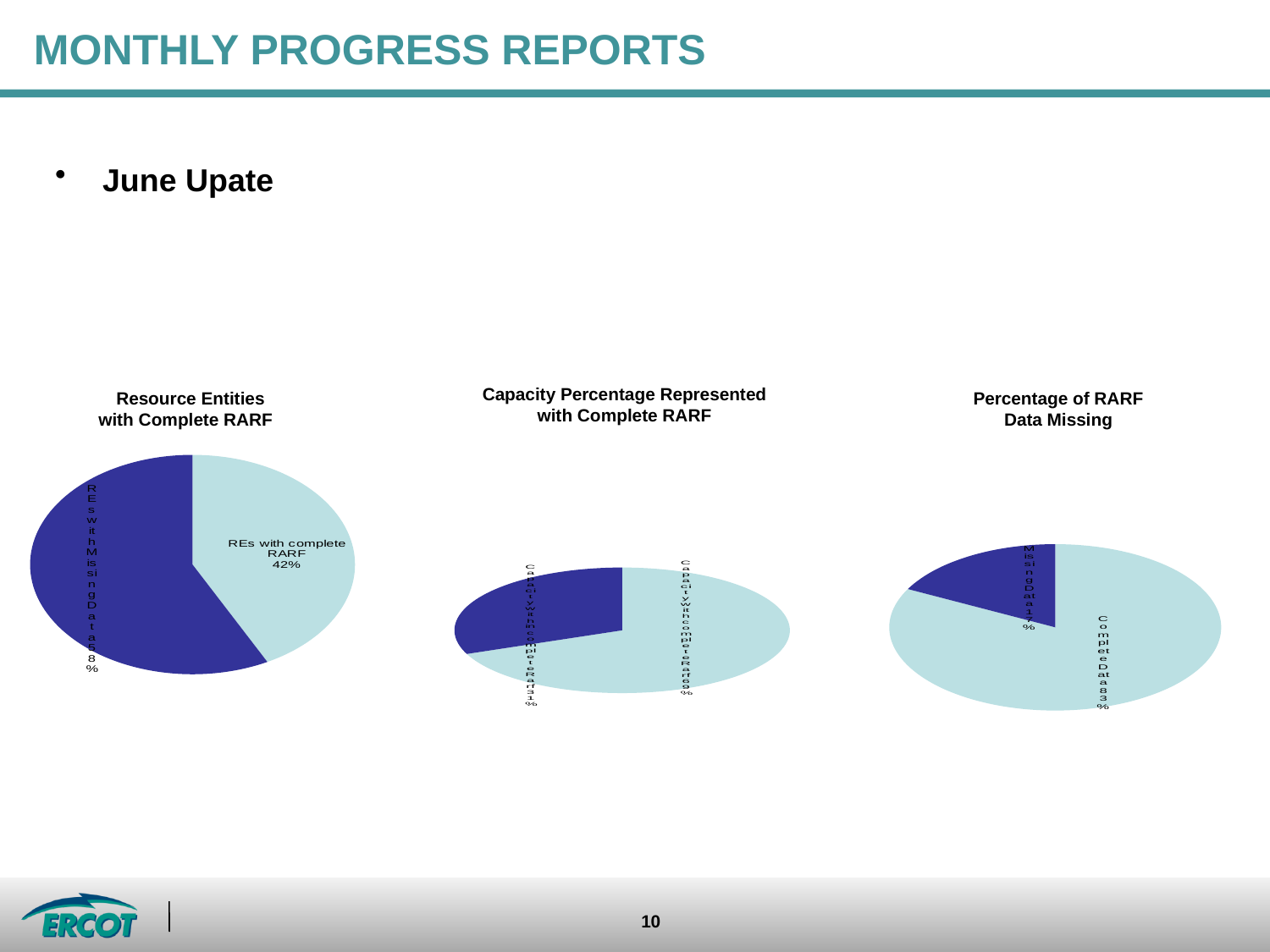

# Monthly Progress Reports
June Upate
Capacity Percentage Represented with Complete RARF
Resource Entities with Complete RARF
Percentage of RARF Data Missing

### Chart

| Category |  |
|---|---|
| Capacity with complete Rarf | 63653.0 |
| Capacity with incomplete Rarf | 28798.0 |

### Chart

| Category |  |
|---|---|
| REs with complete RARF | 64.0 |
| REs with Missing Data | 87.0 |

### Chart

| Category |  |
|---|---|
| Complete Data | 12658.0 |
| Missing Data | 2665.0 |